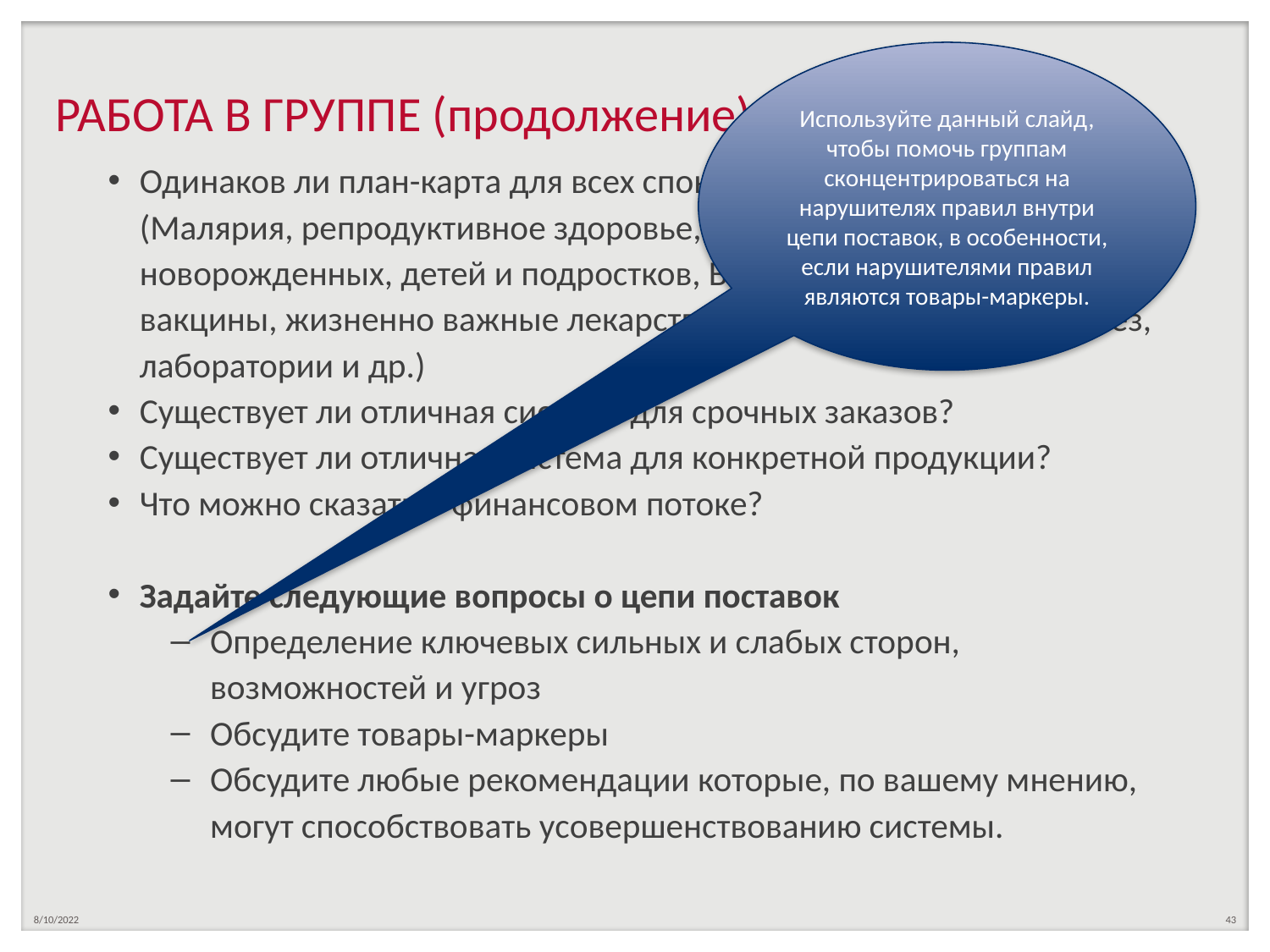

# РАБОТА В ГРУППЕ (продолжение)
Используйте данный слайд, чтобы помочь группам сконцентрироваться на нарушителях правил внутри цепи поставок, в особенности, если нарушителями правил являются товары-маркеры.
Одинаков ли план-карта для всех спонсорских программ в Уганде? (Малярия, репродуктивное здоровье, здоровье матерей, новорожденных, детей и подростков, ВИЧ/СПИД, питание, вакцины, жизненно важные лекарственные препараты, туберкулез, лаборатории и др.)
Существует ли отличная система для срочных заказов?
Существует ли отличная система для конкретной продукции?
Что можно сказать о финансовом потоке?

Задайте следующие вопросы о цепи поставок
Определение ключевых сильных и слабых сторон, возможностей и угроз
Обсудите товары-маркеры
Обсудите любые рекомендации которые, по вашему мнению, могут способствовать усовершенствованию системы.

8/10/2022
43